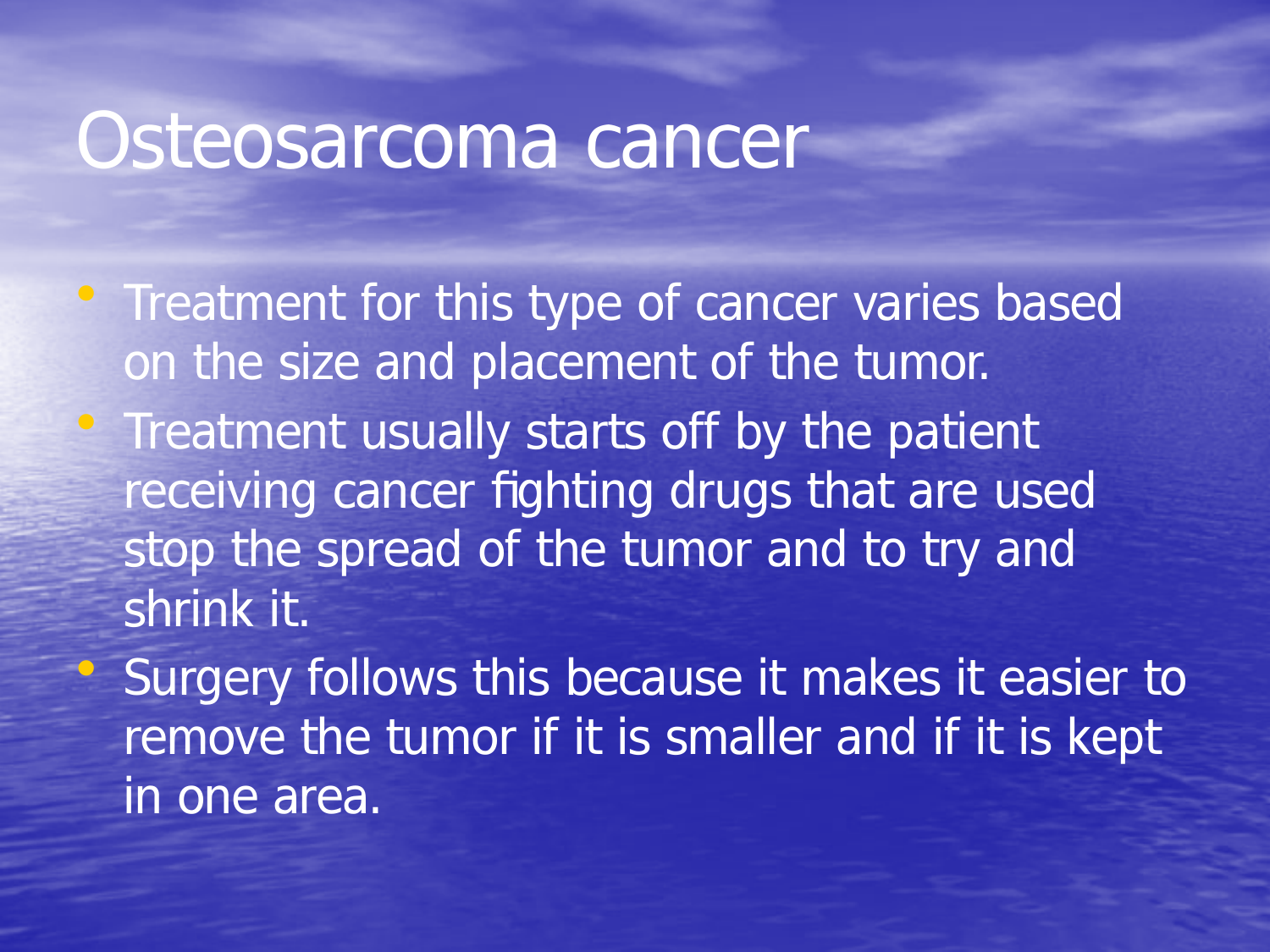

# Osteosarcoma cancer
Treatment for this type of cancer varies based on the size and placement of the tumor.
Treatment usually starts off by the patient receiving cancer fighting drugs that are used stop the spread of the tumor and to try and shrink it.
Surgery follows this because it makes it easier to remove the tumor if it is smaller and if it is kept in one area.